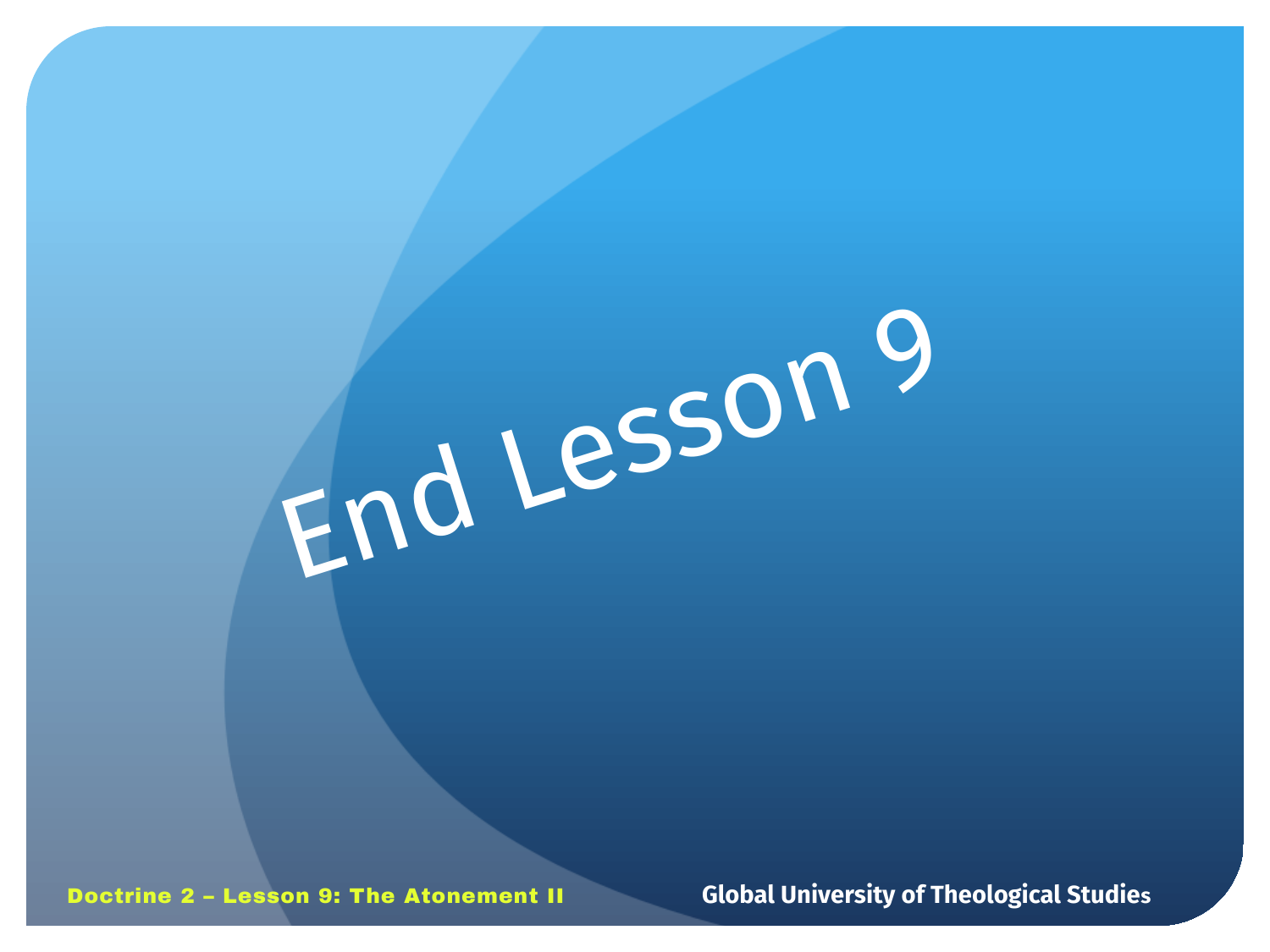

End Lesson 9
Doctrine 2 – Lesson 9: The Atonement II		Global University of Theological Studies